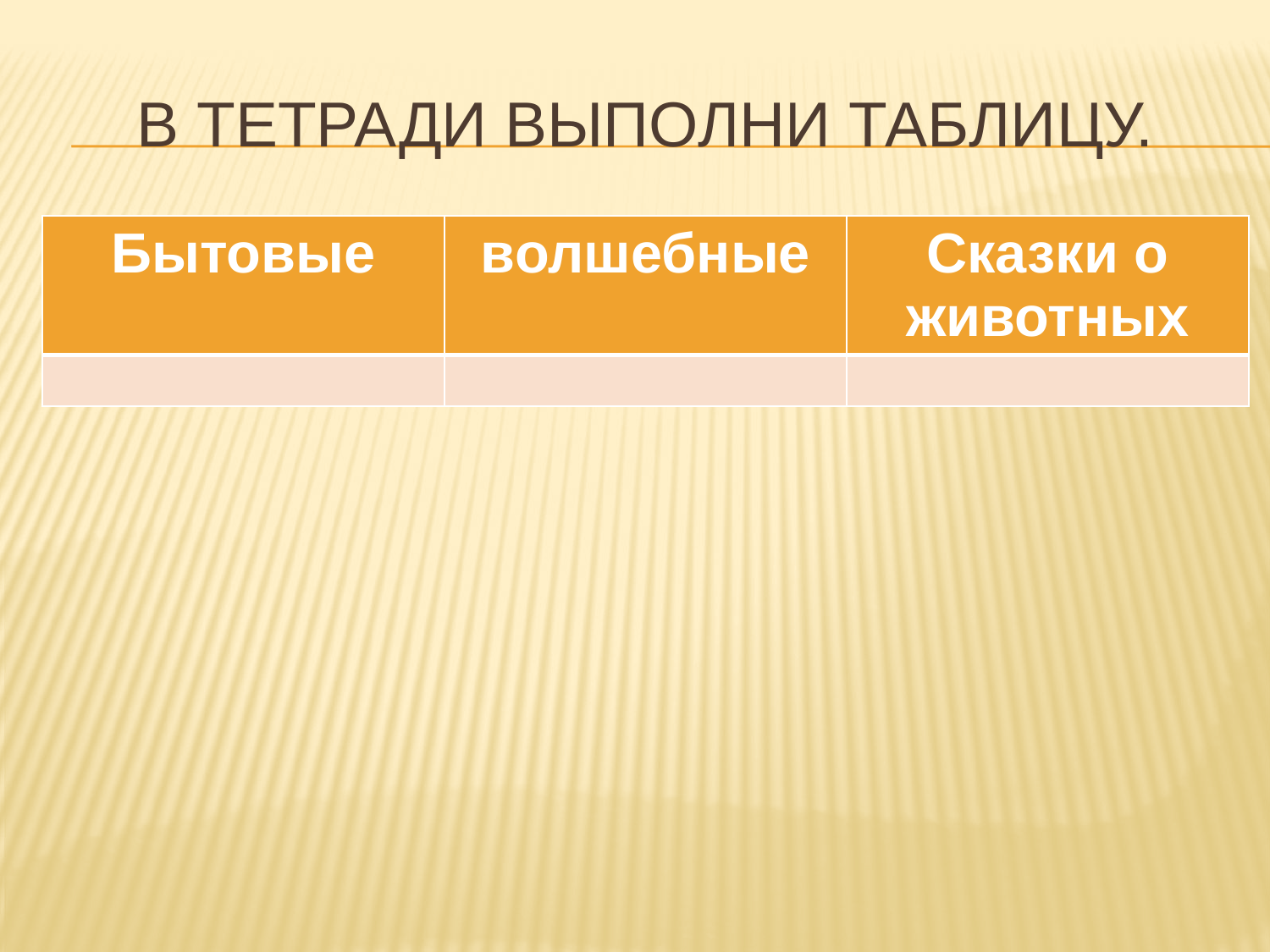

# В тетради выполни таблицу.
| Бытовые | волшебные | Сказки о животных |
| --- | --- | --- |
|  |  |  |